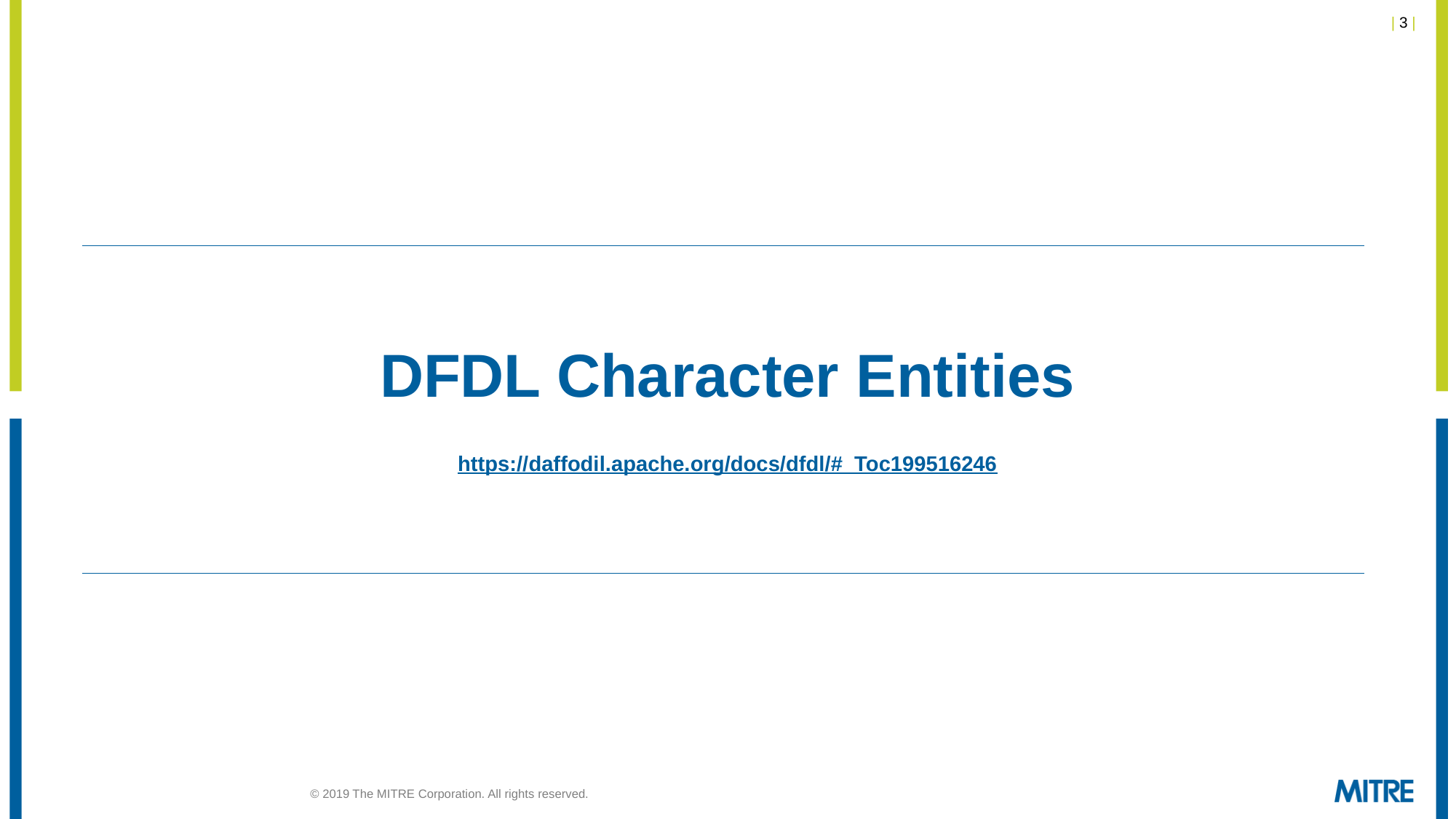

# DFDL Character Entities https://daffodil.apache.org/docs/dfdl/#_Toc199516246
© 2019 The MITRE Corporation. All rights reserved.